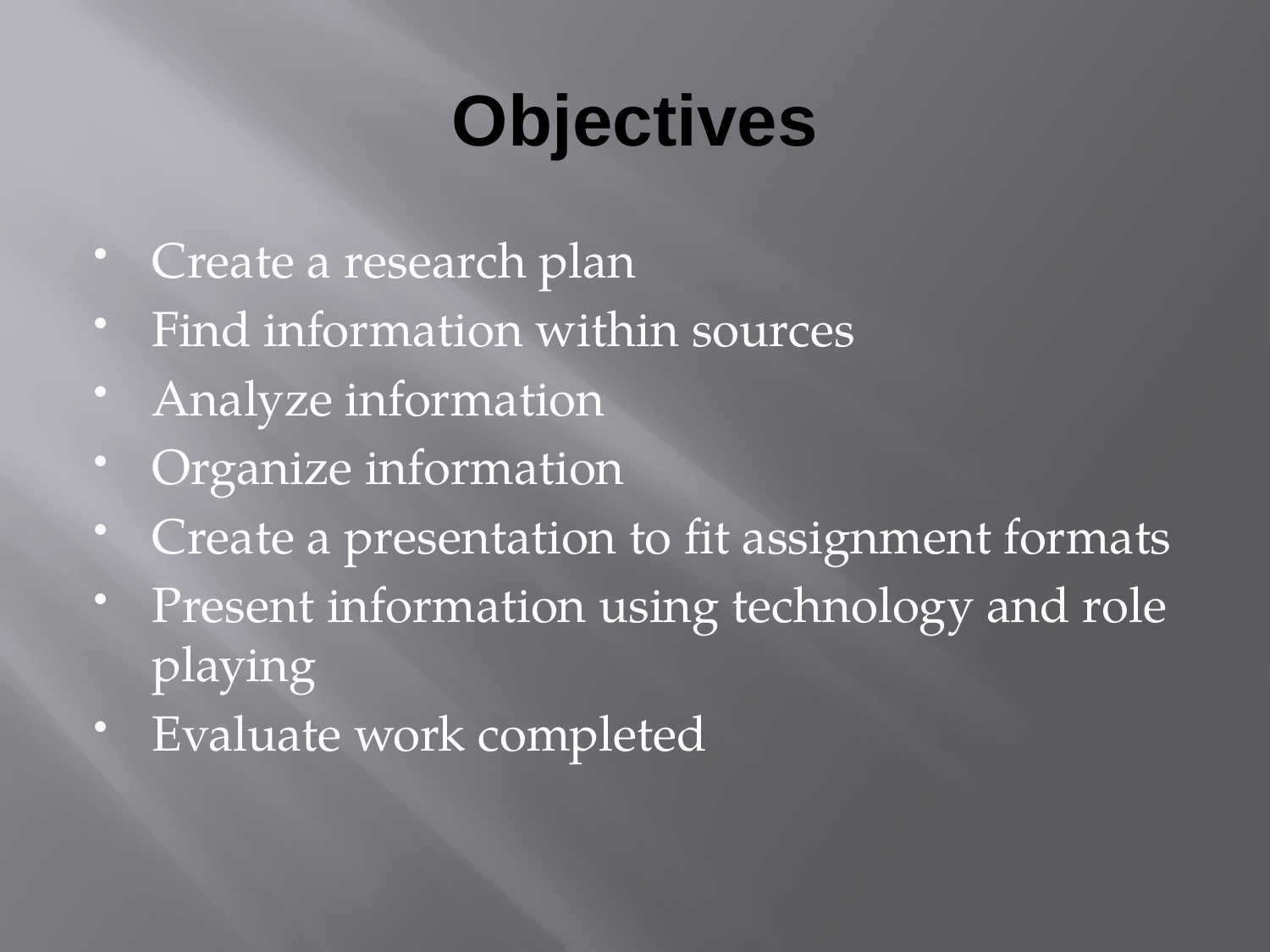

# Objectives
Create a research plan
Find information within sources
Analyze information
Organize information
Create a presentation to fit assignment formats
Present information using technology and role playing
Evaluate work completed